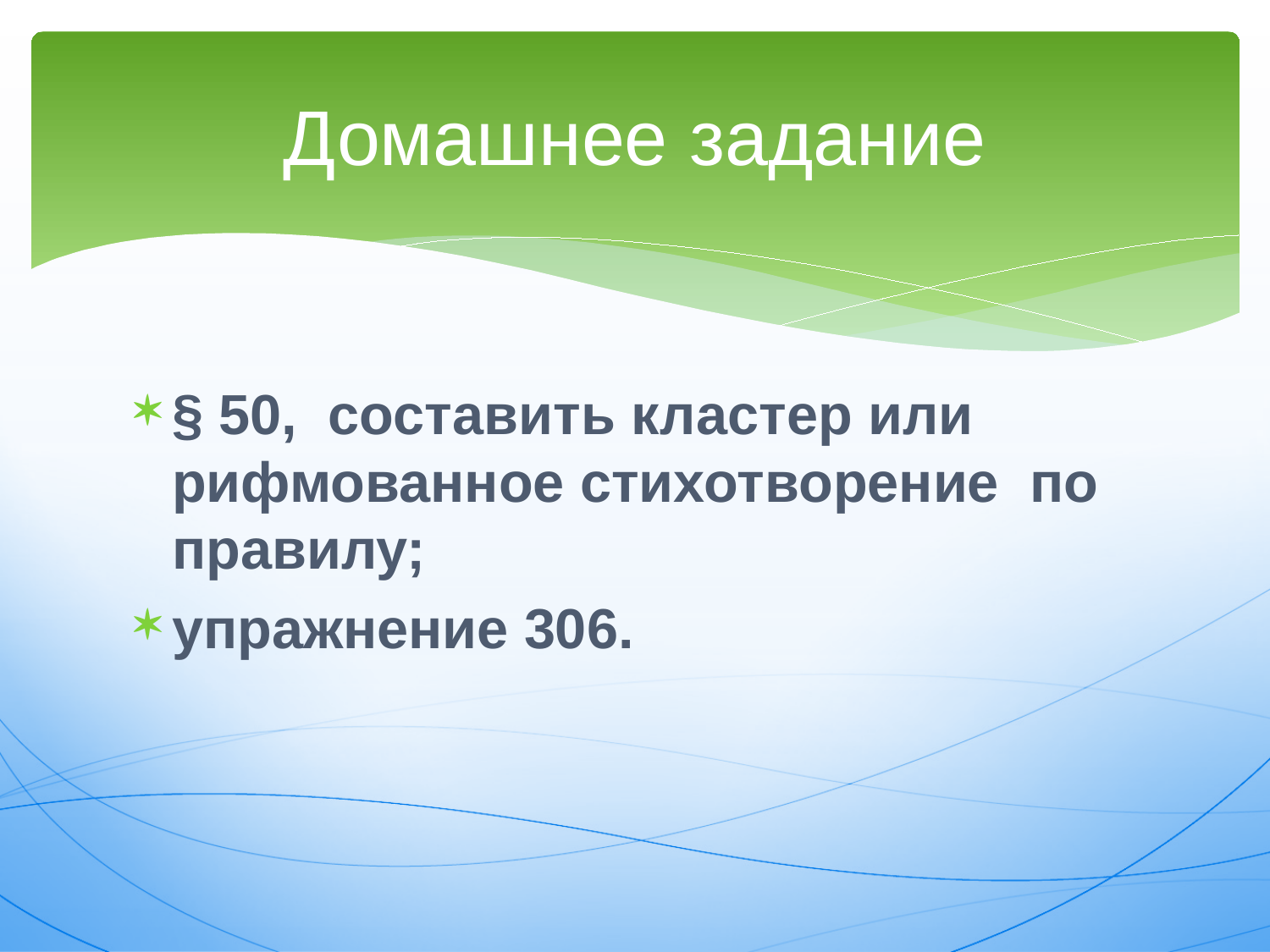

# Домашнее задание
§ 50,  составить кластер или рифмованное стихотворение  по правилу;
упражнение 306.